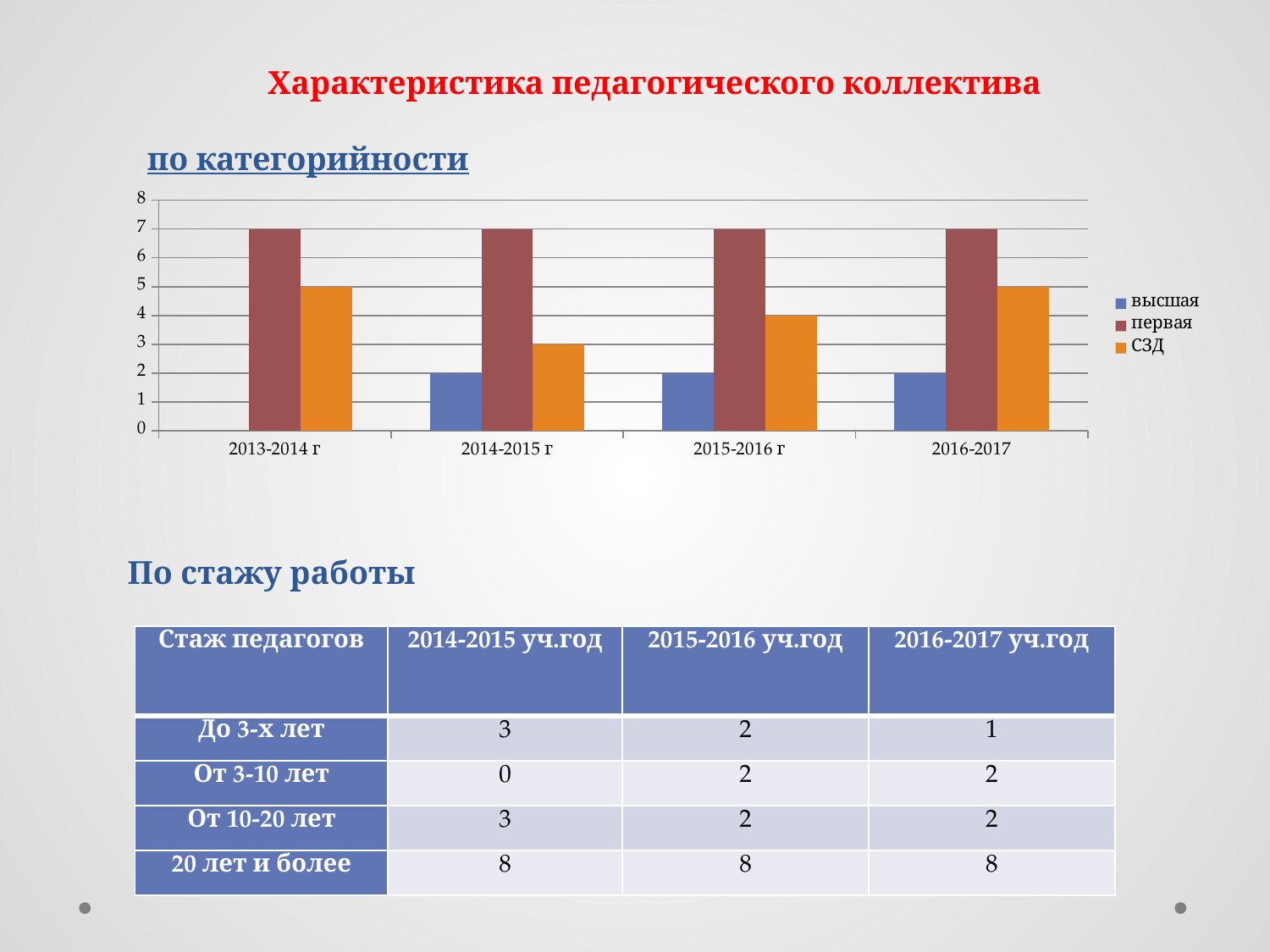

Характеристика педагогического коллектива

по категорийности

### Chart

| Category | высшая | первая | СЗД |
|---|---|---|---|
| 2013-2014 г | 0.0 | 7.0 | 5.0 |
| 2014-2015 г | 2.0 | 7.0 | 3.0 |
| 2015-2016 г | 2.0 | 7.0 | 4.0 |
| 2016-2017 | 2.0 | 7.0 | 5.0 |
По стажу работы

| Стаж педагогов | 2014-2015 уч.год | 2015-2016 уч.год | 2016-2017 уч.год |
| --- | --- | --- | --- |
| До 3-х лет | 3 | 2 | 1 |
| От 3-10 лет | 0 | 2 | 2 |
| От 10-20 лет | 3 | 2 | 2 |
| 20 лет и более | 8 | 8 | 8 |